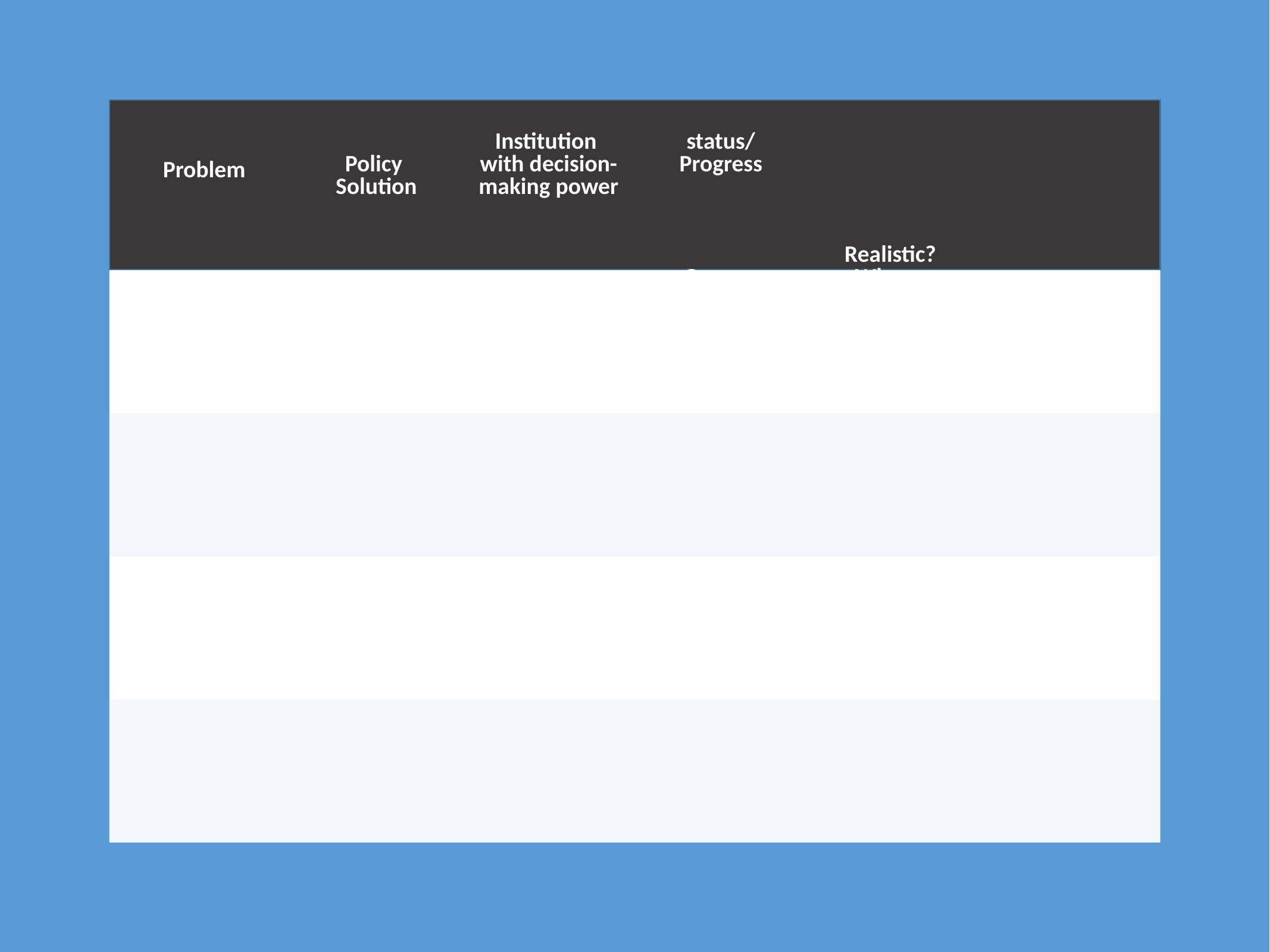

v

Problem

Policy
Solution

Institution
with decision- making power

Current
status/
Progress

Groups
to involve

Realistic?
Why or
why not?